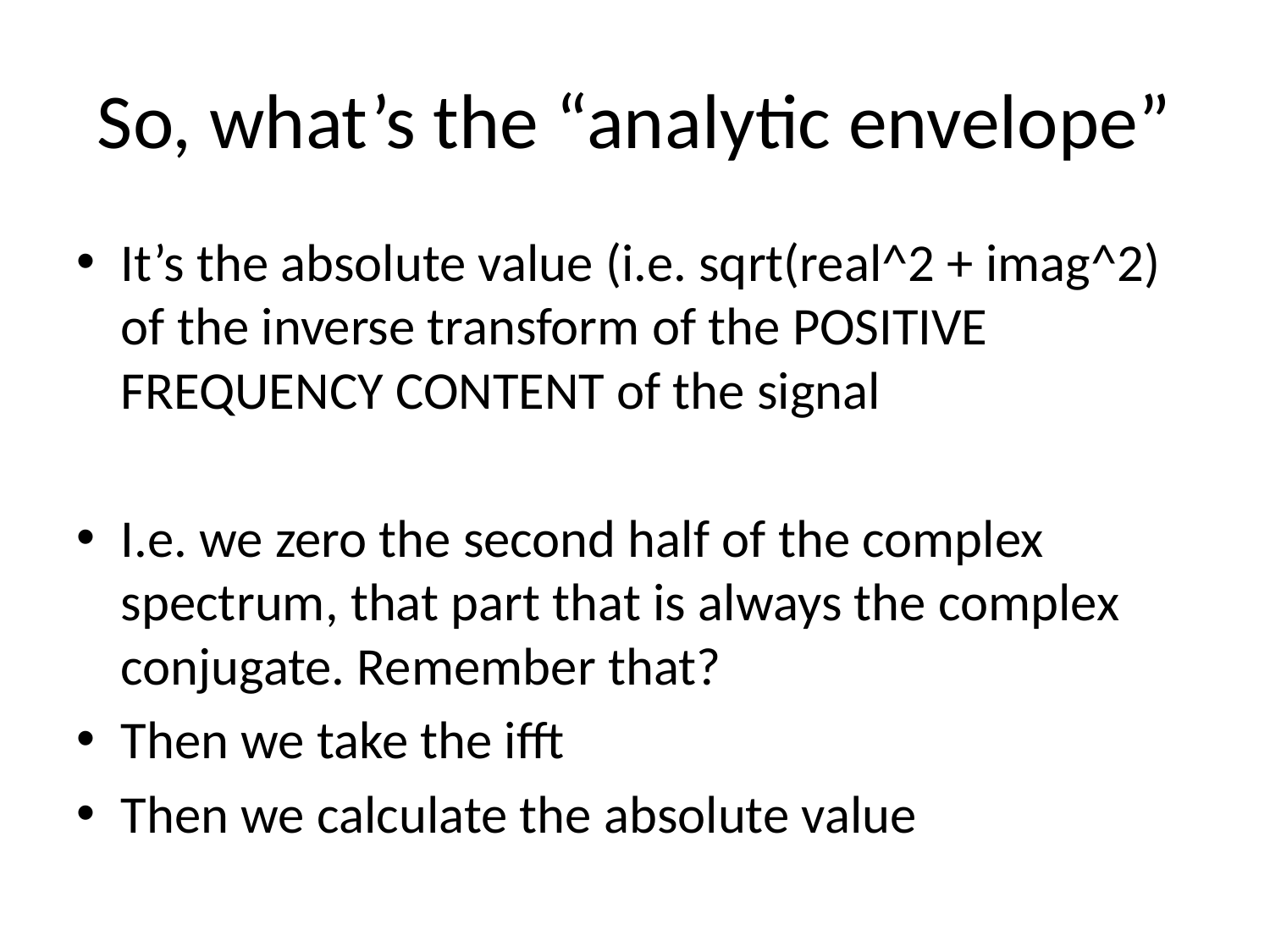

# So, what’s the “analytic envelope”
It’s the absolute value (i.e. sqrt(real^2 + imag^2) of the inverse transform of the POSITIVE FREQUENCY CONTENT of the signal

I.e. we zero the second half of the complex spectrum, that part that is always the complex conjugate. Remember that?
Then we take the ifft
Then we calculate the absolute value